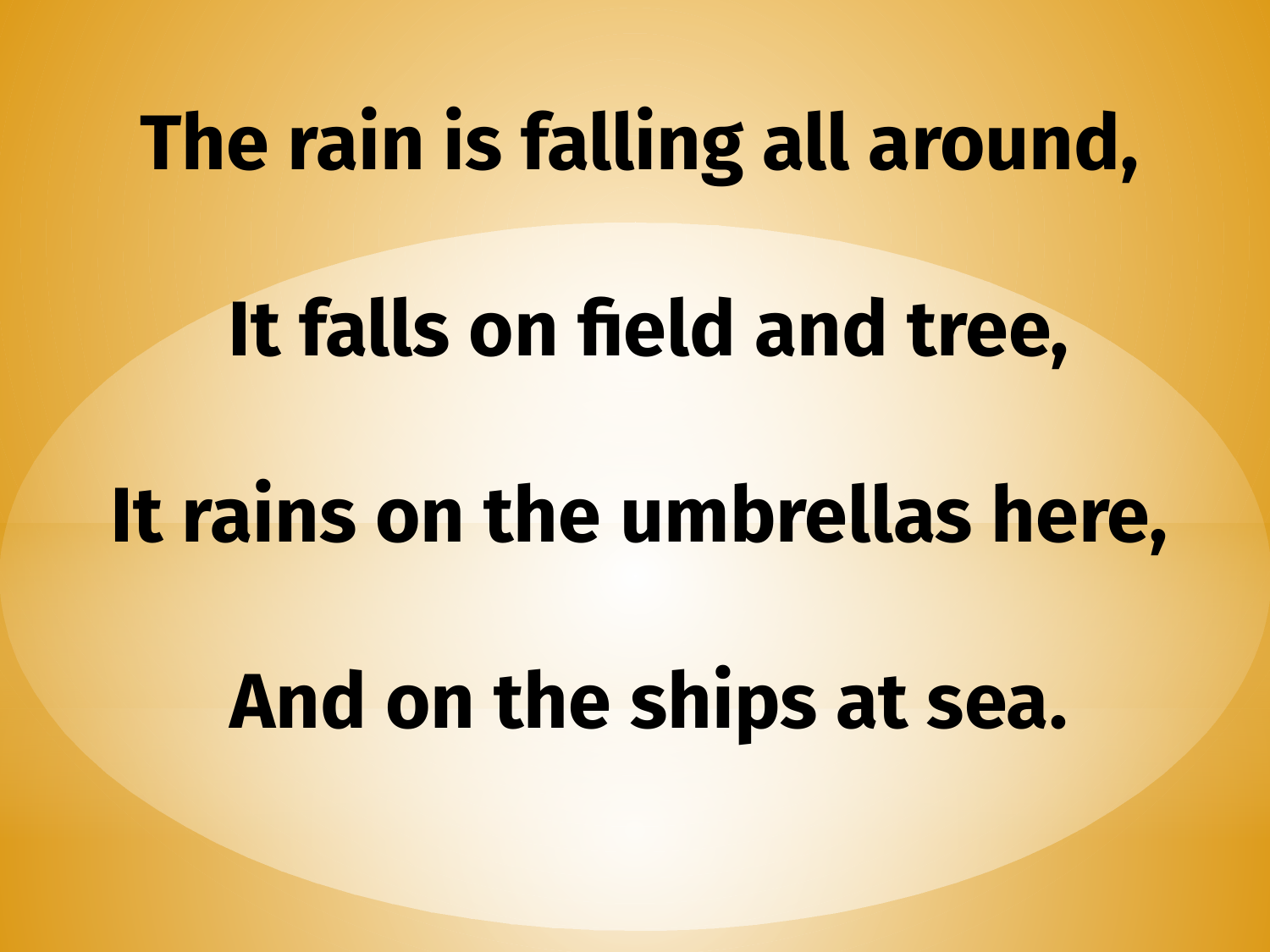

The rain is falling all around,

 It falls on field and tree,

It rains on the umbrellas here,

 And on the ships at sea.